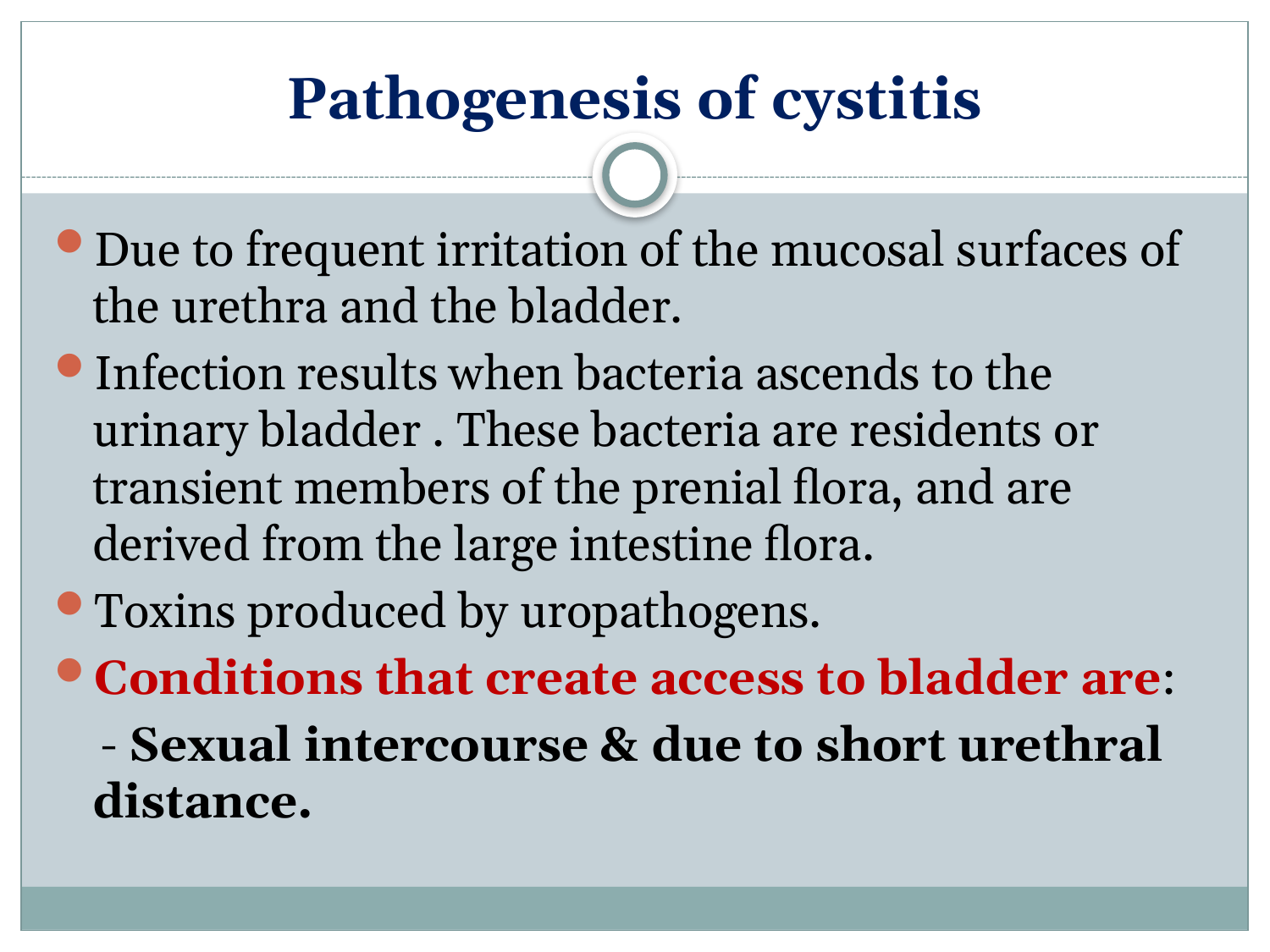

# Pathogenesis of cystitis
Due to frequent irritation of the mucosal surfaces of the urethra and the bladder.
Infection results when bacteria ascends to the urinary bladder . These bacteria are residents or transient members of the prenial flora, and are derived from the large intestine flora.
Toxins produced by uropathogens.
Conditions that create access to bladder are:
    - Sexual intercourse & due to short urethral distance.